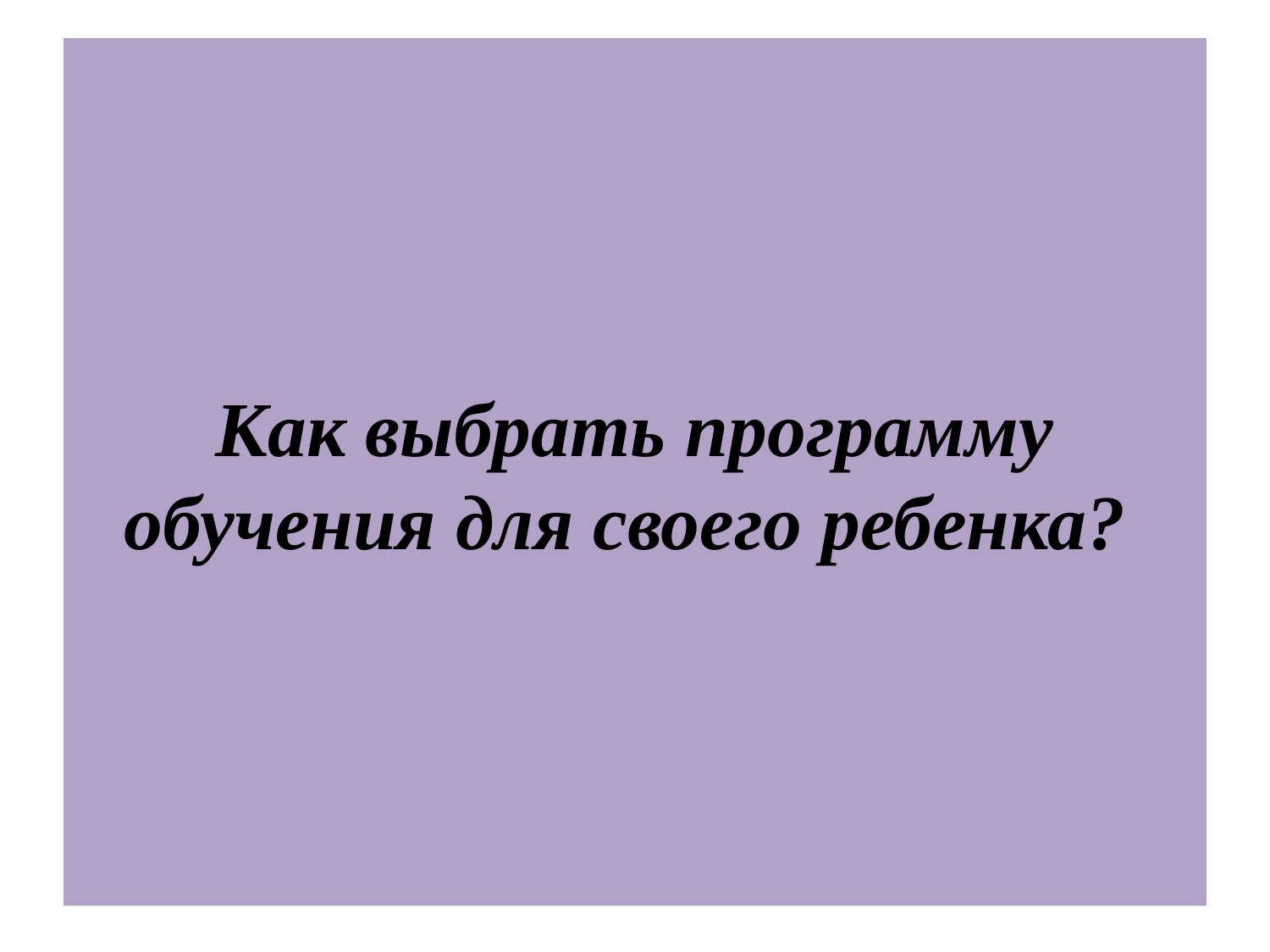

# Как выбрать программу обучения для своего ребенка?